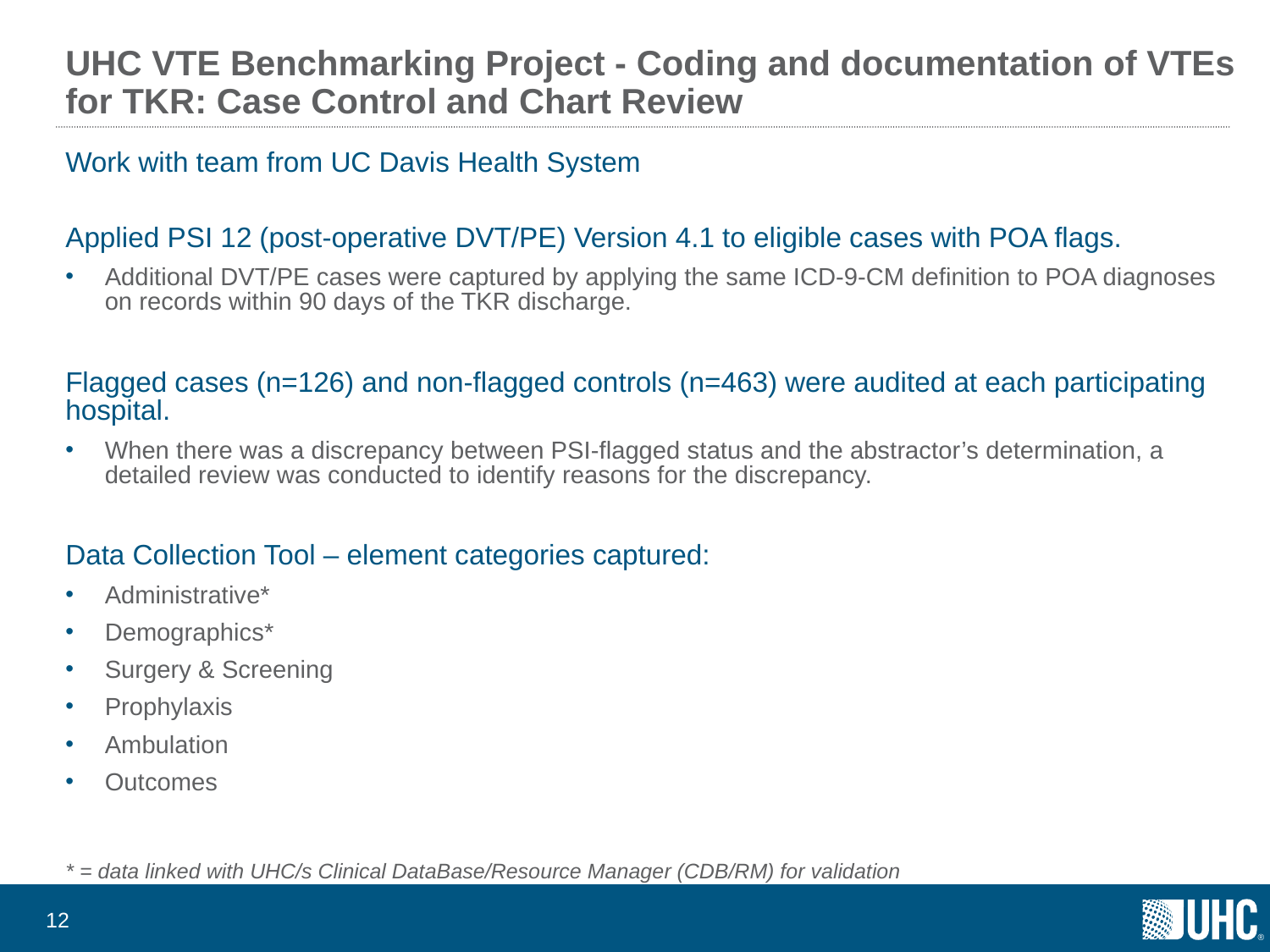

# UHC VTE Benchmarking Project - Coding and documentation of VTEs for TKR: Case Control and Chart Review
Work with team from UC Davis Health System
Applied PSI 12 (post-operative DVT/PE) Version 4.1 to eligible cases with POA flags.
Additional DVT/PE cases were captured by applying the same ICD-9-CM definition to POA diagnoses on records within 90 days of the TKR discharge.

Flagged cases (n=126) and non-flagged controls (n=463) were audited at each participating hospital.
When there was a discrepancy between PSI-flagged status and the abstractor’s determination, a detailed review was conducted to identify reasons for the discrepancy.

Data Collection Tool – element categories captured:
Administrative*
Demographics*
Surgery & Screening
Prophylaxis
Ambulation
Outcomes

* = data linked with UHC/s Clinical DataBase/Resource Manager (CDB/RM) for validation

12